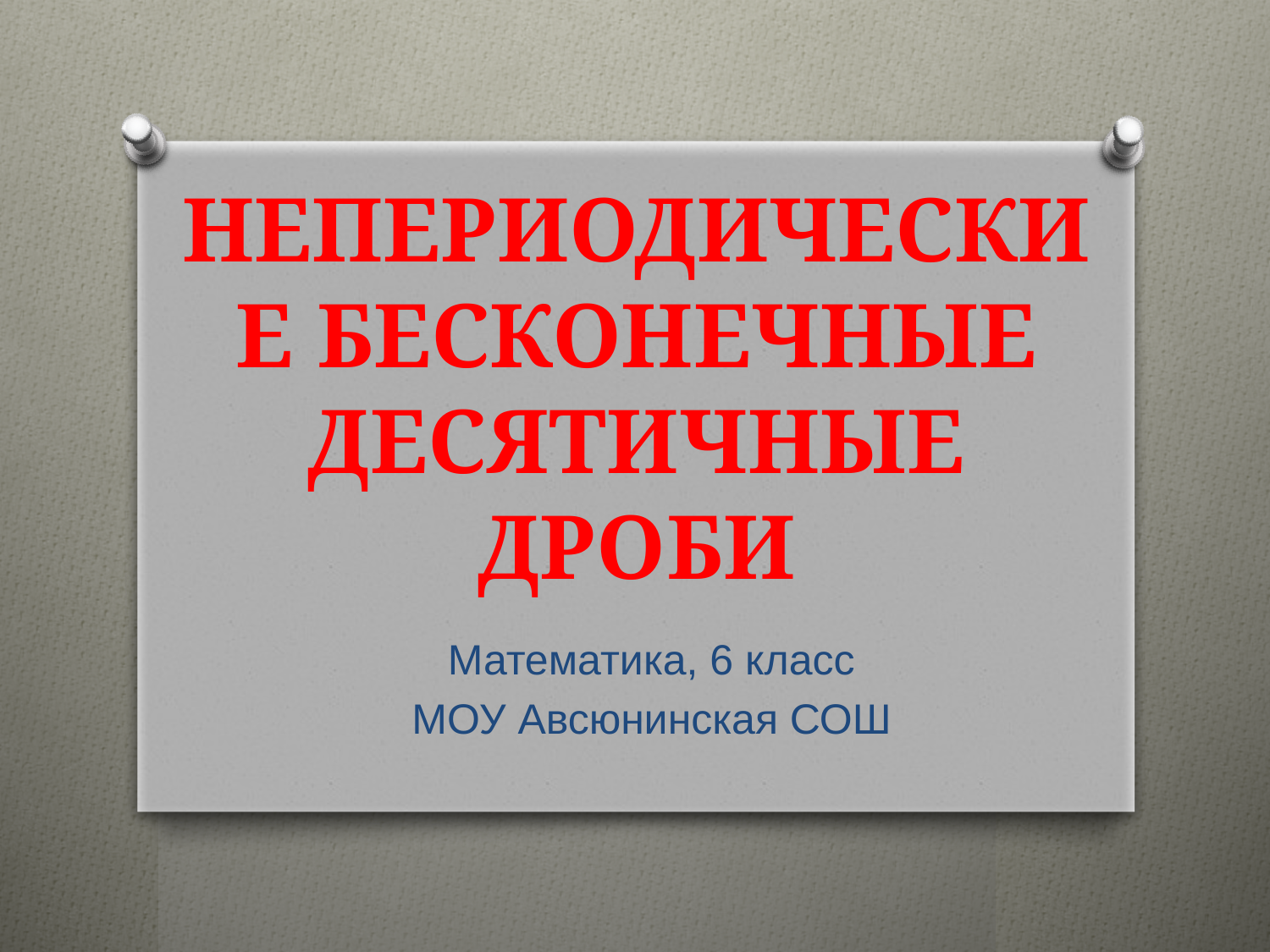

# НЕПЕРИОДИЧЕСКИЕ БЕСКОНЕЧНЫЕ ДЕСЯТИЧНЫЕ ДРОБИ
Математика, 6 класс
МОУ Авсюнинская СОШ